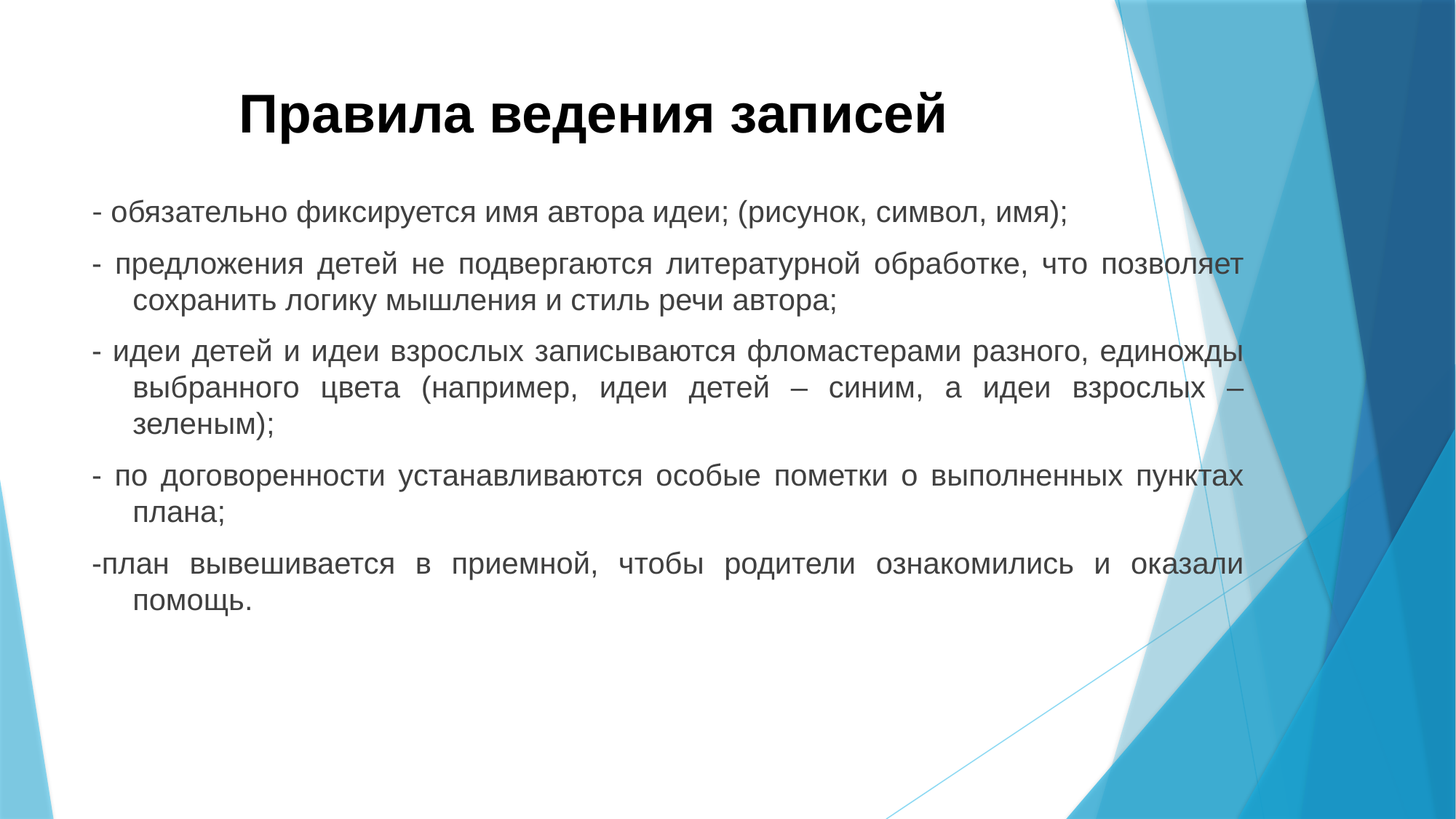

# Правила ведения записей
- обязательно фиксируется имя автора идеи; (рисунок, символ, имя);
- предложения детей не подвергаются литературной обработке, что позволяет сохранить логику мышления и стиль речи автора;
- идеи детей и идеи взрослых записываются фломастерами разного, единожды выбранного цвета (например, идеи детей – синим, а идеи взрослых – зеленым);
- по договоренности устанавливаются особые пометки о выполненных пунктах плана;
-план вывешивается в приемной, чтобы родители ознакомились и оказали помощь.